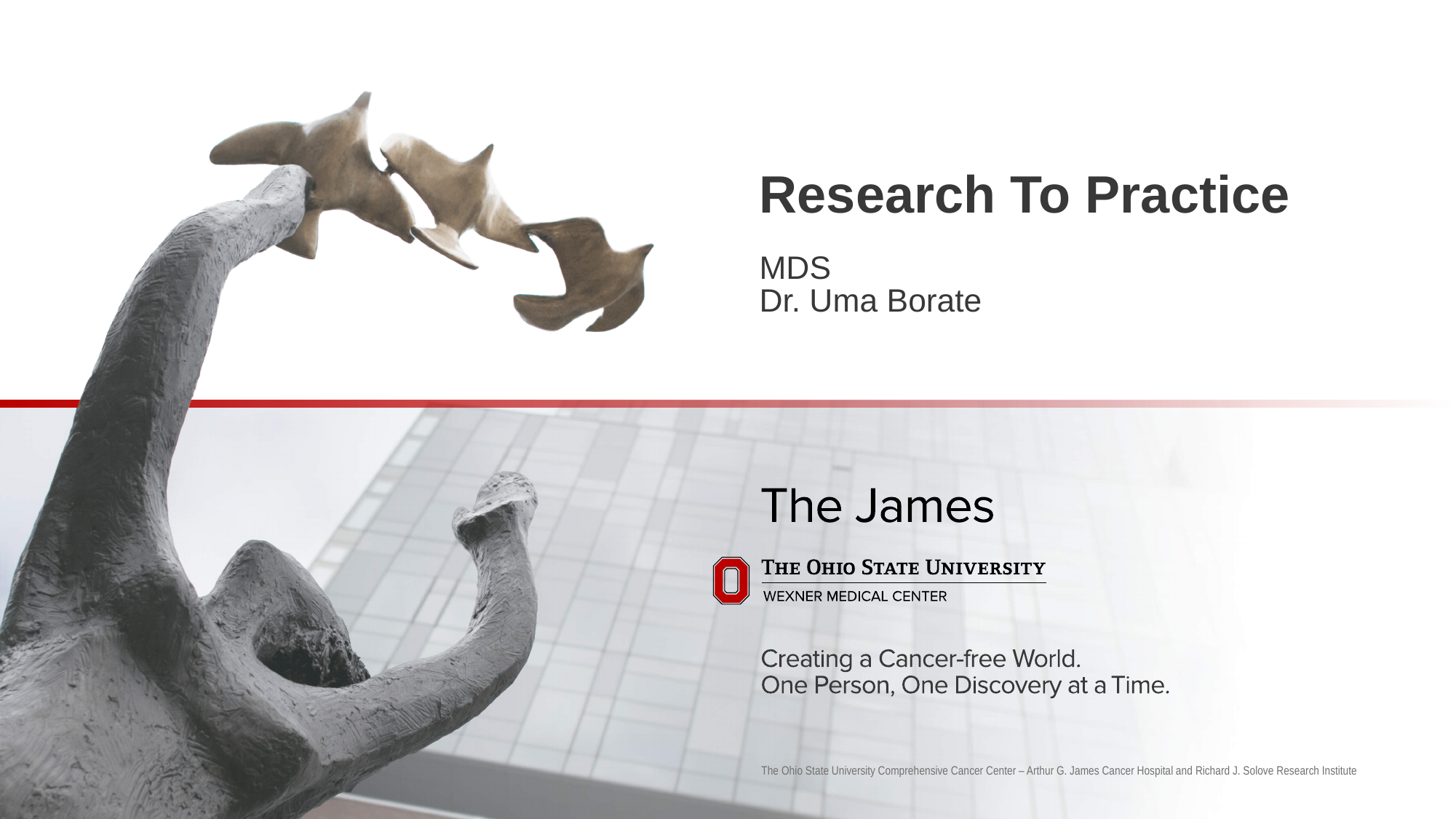

# Research To Practice
MDS
Dr. Uma Borate